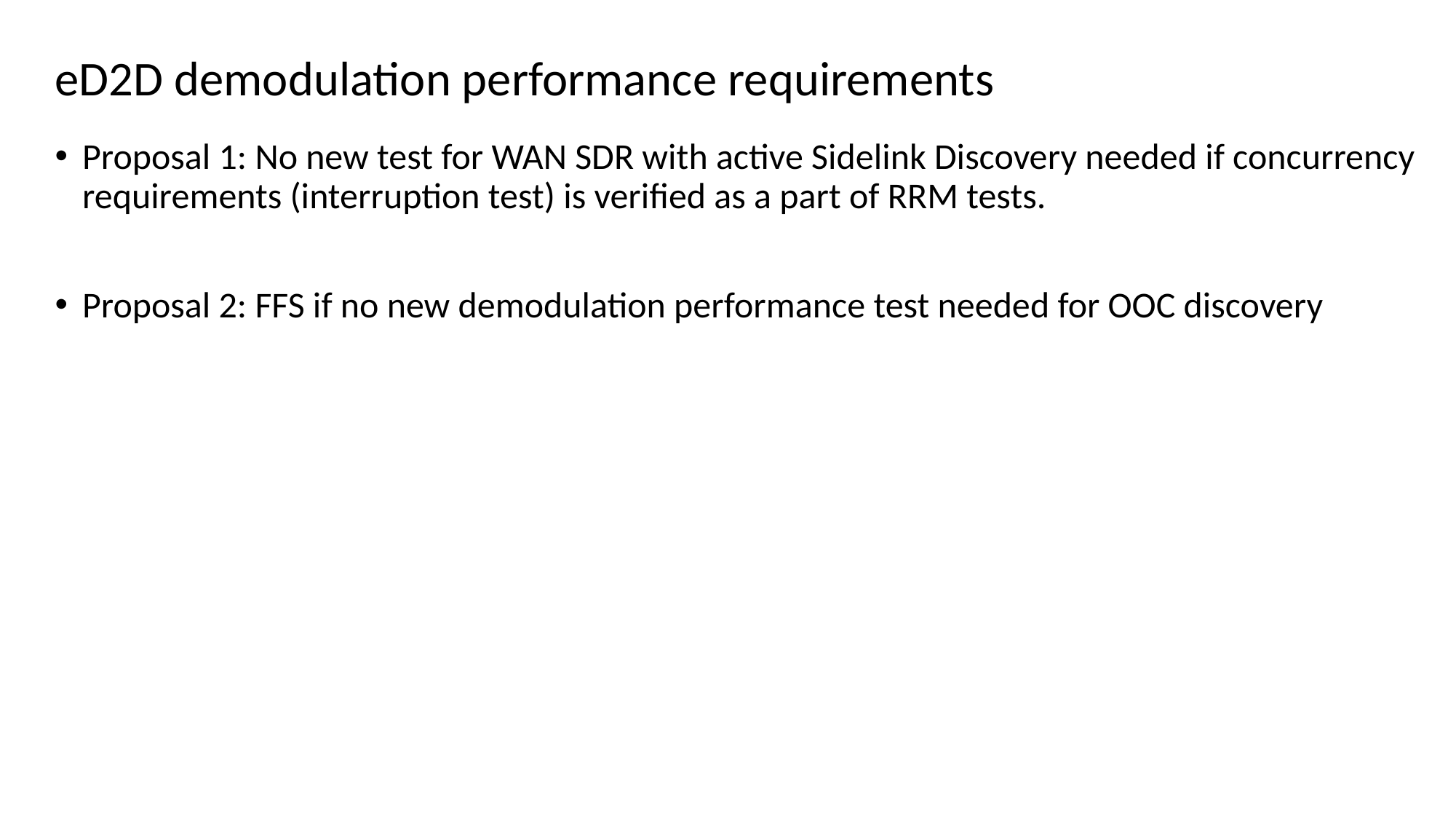

# eD2D demodulation performance requirements
Proposal 1: No new test for WAN SDR with active Sidelink Discovery needed if concurrency requirements (interruption test) is verified as a part of RRM tests.

Proposal 2: FFS if no new demodulation performance test needed for OOC discovery